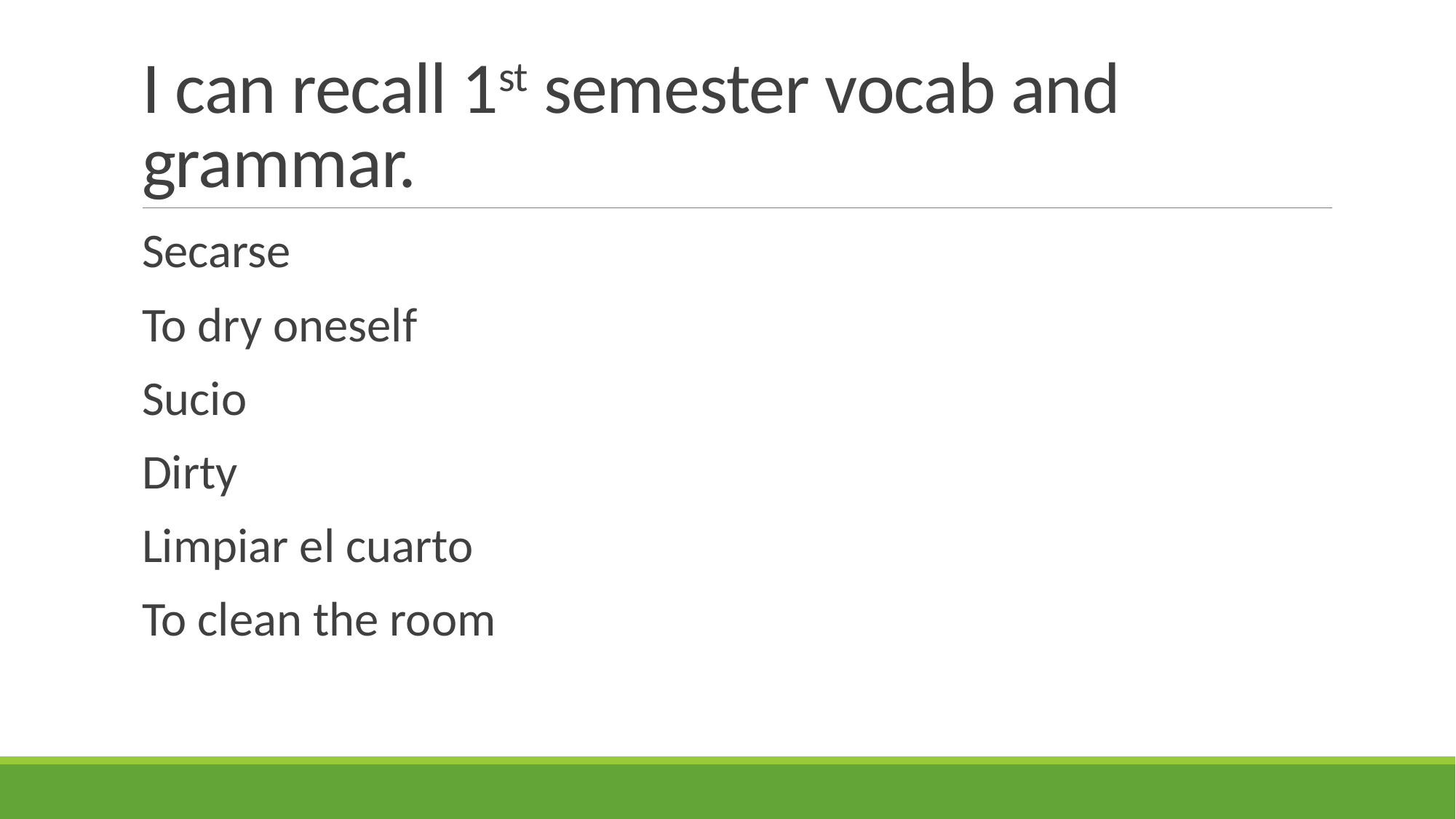

# I can recall 1st semester vocab and grammar.
Secarse
To dry oneself
Sucio
Dirty
Limpiar el cuarto
To clean the room